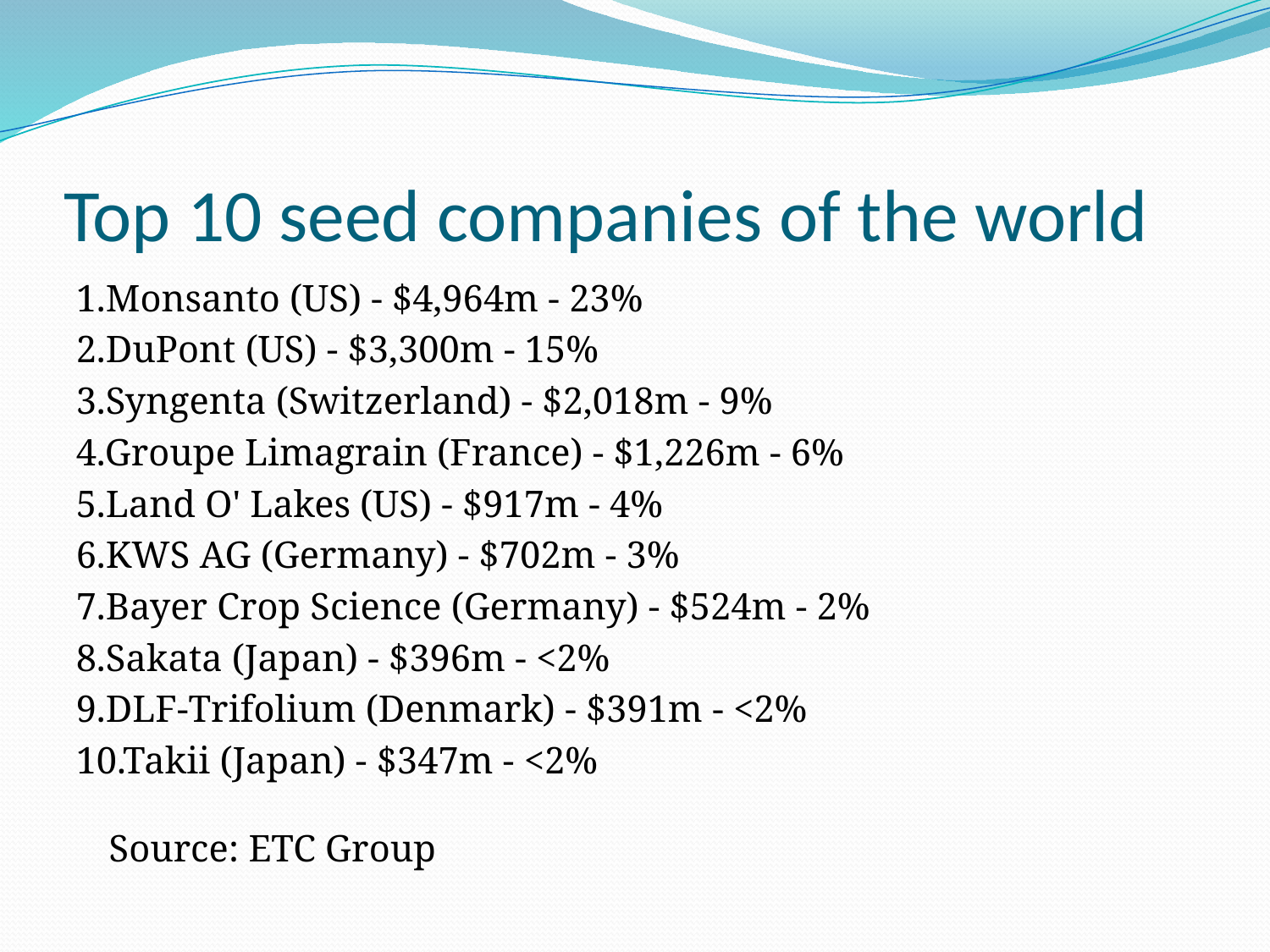

# Top 10 seed companies of the world
1.Monsanto (US) - $4,964m - 23%
2.DuPont (US) - $3,300m - 15%
3.Syngenta (Switzerland) - $2,018m - 9%
4.Groupe Limagrain (France) - $1,226m - 6%
5.Land O' Lakes (US) - $917m - 4%
6.KWS AG (Germany) - $702m - 3%
7.Bayer Crop Science (Germany) - $524m - 2%
8.Sakata (Japan) - $396m - <2%
9.DLF-Trifolium (Denmark) - $391m - <2%
10.Takii (Japan) - $347m - <2%
Source: ETC Group